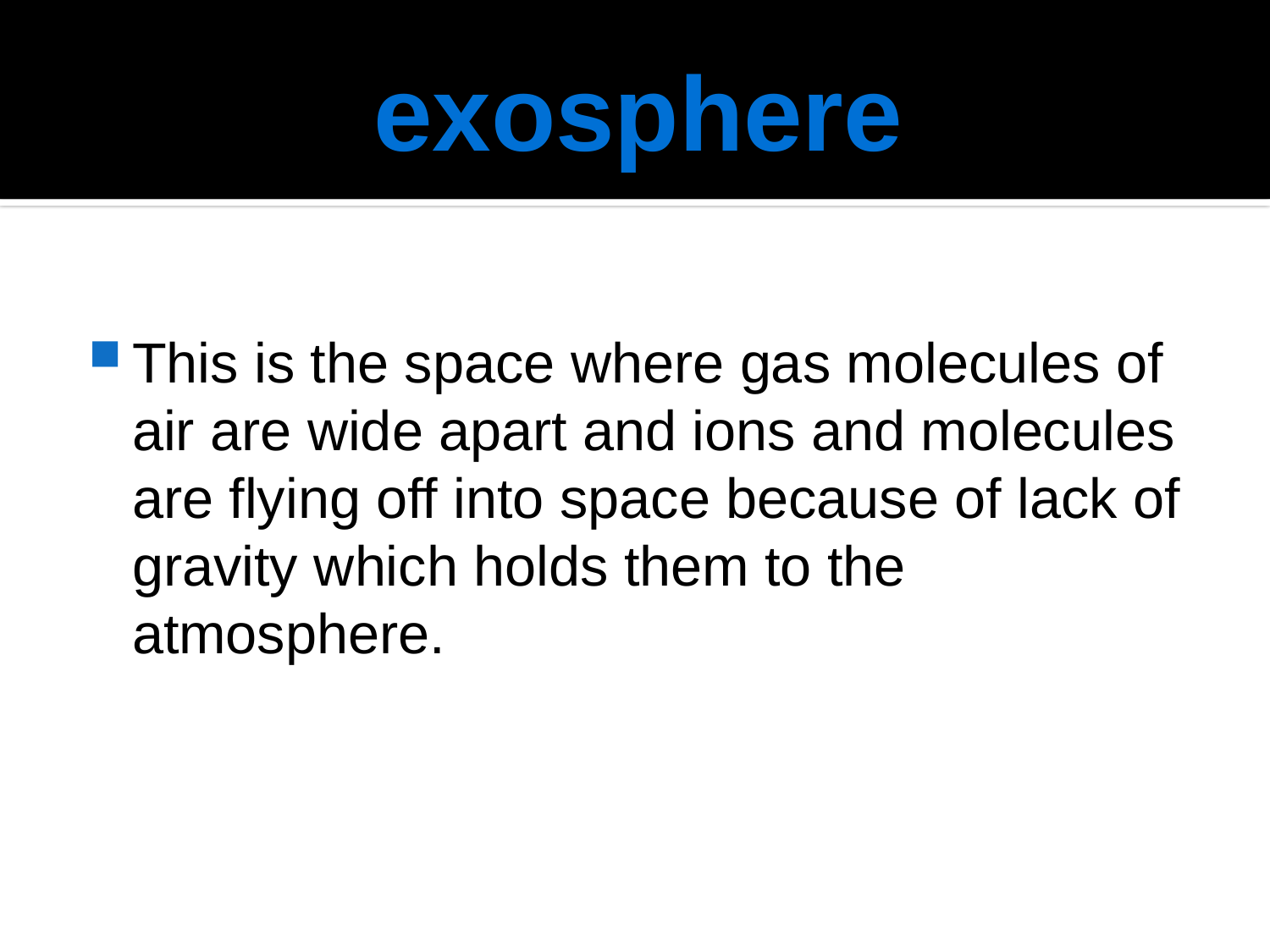

# exosphere

This is the space where gas molecules of air are wide apart and ions and molecules are flying off into space because of lack of gravity which holds them to the atmosphere.